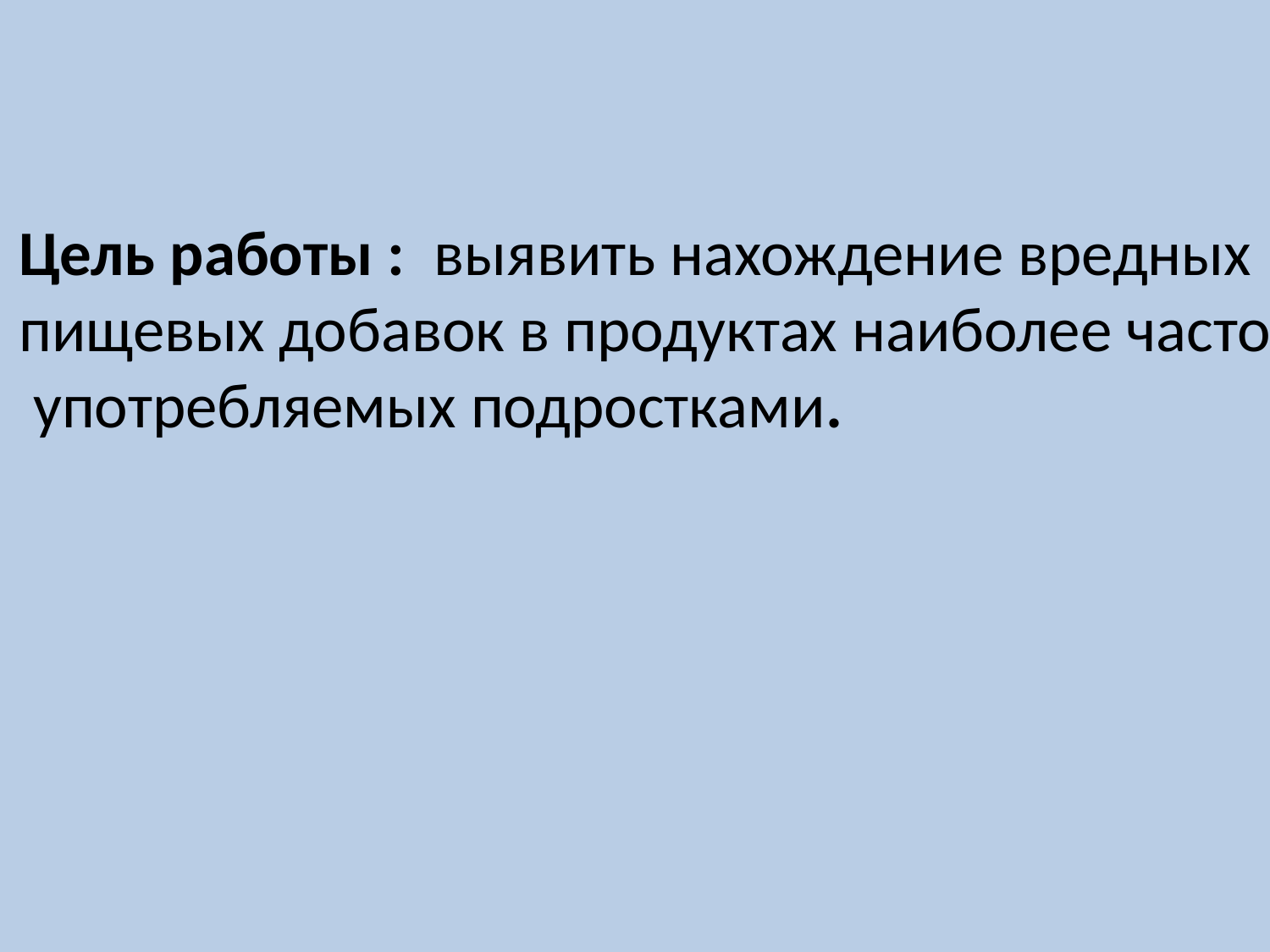

Цель работы :  выявить нахождение вредных
пищевых добавок в продуктах наиболее часто
 употребляемых подростками.